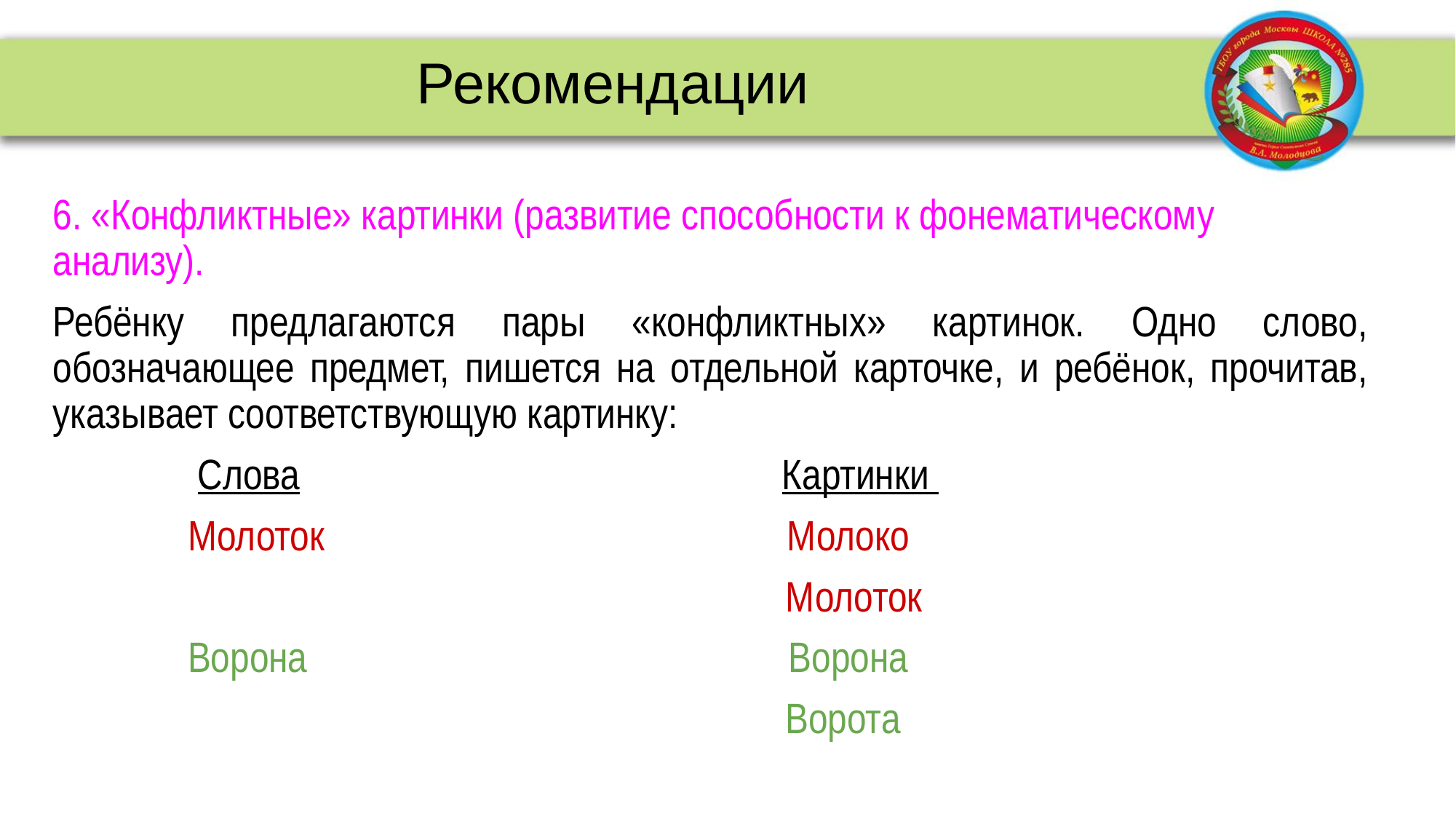

Рекомендации
# 6. «Конфликтные» картинки (развитие способности к фонематическому анализу).
Ребёнку предлагаются пары «конфликтных» картинок. Одно слово, обозначающее предмет, пишется на отдельной карточке, и ребёнок, прочитав, указывает соответствующую картинку:
               Слова                                                  Картинки
              Молоток                                                Молоко
                                                                            Молоток
              Ворона                                                  Ворона
                                                                            Ворота